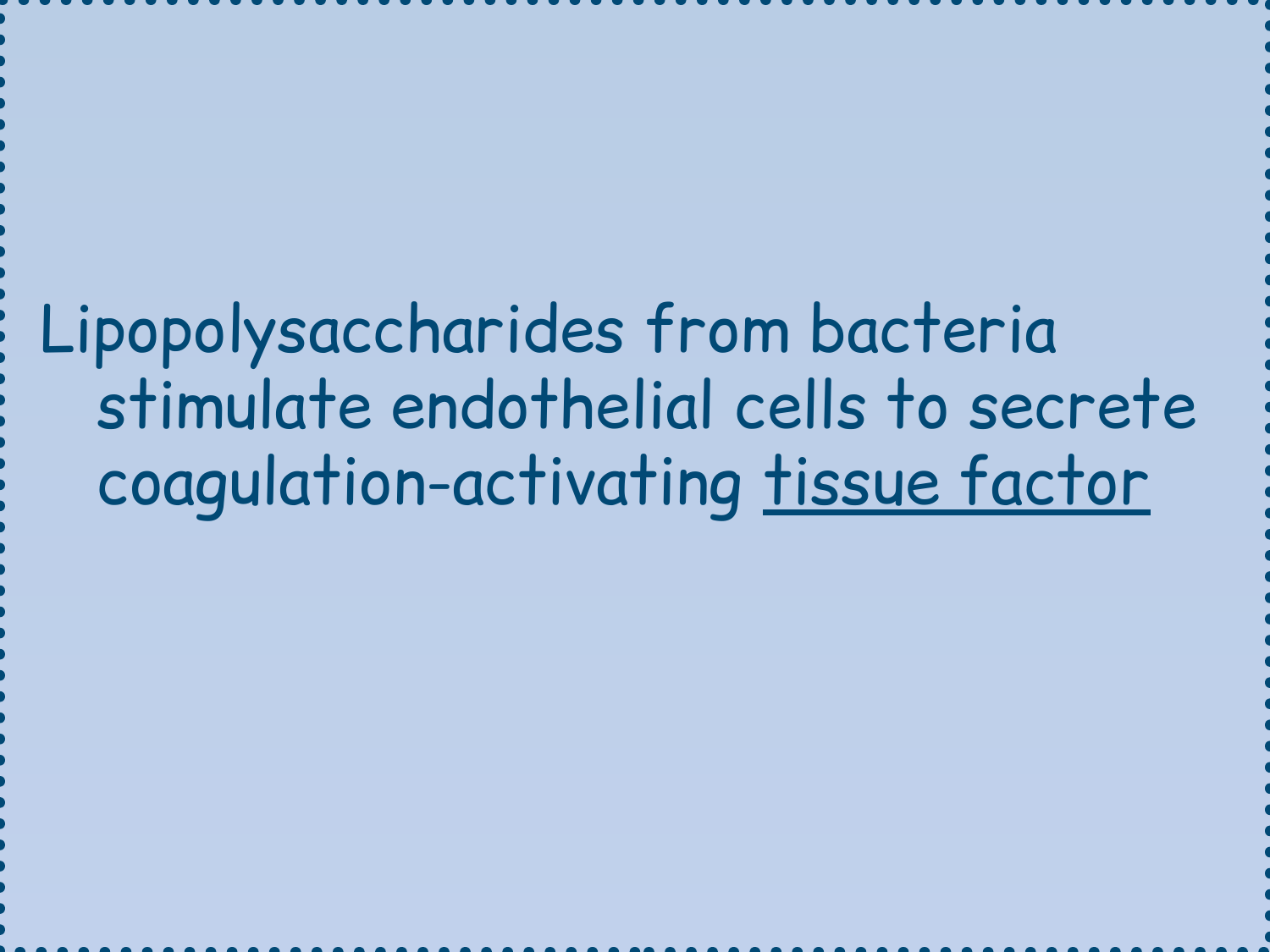

Lipopolysaccharides from bacteria stimulate endothelial cells to secrete coagulation-activating tissue factor

#